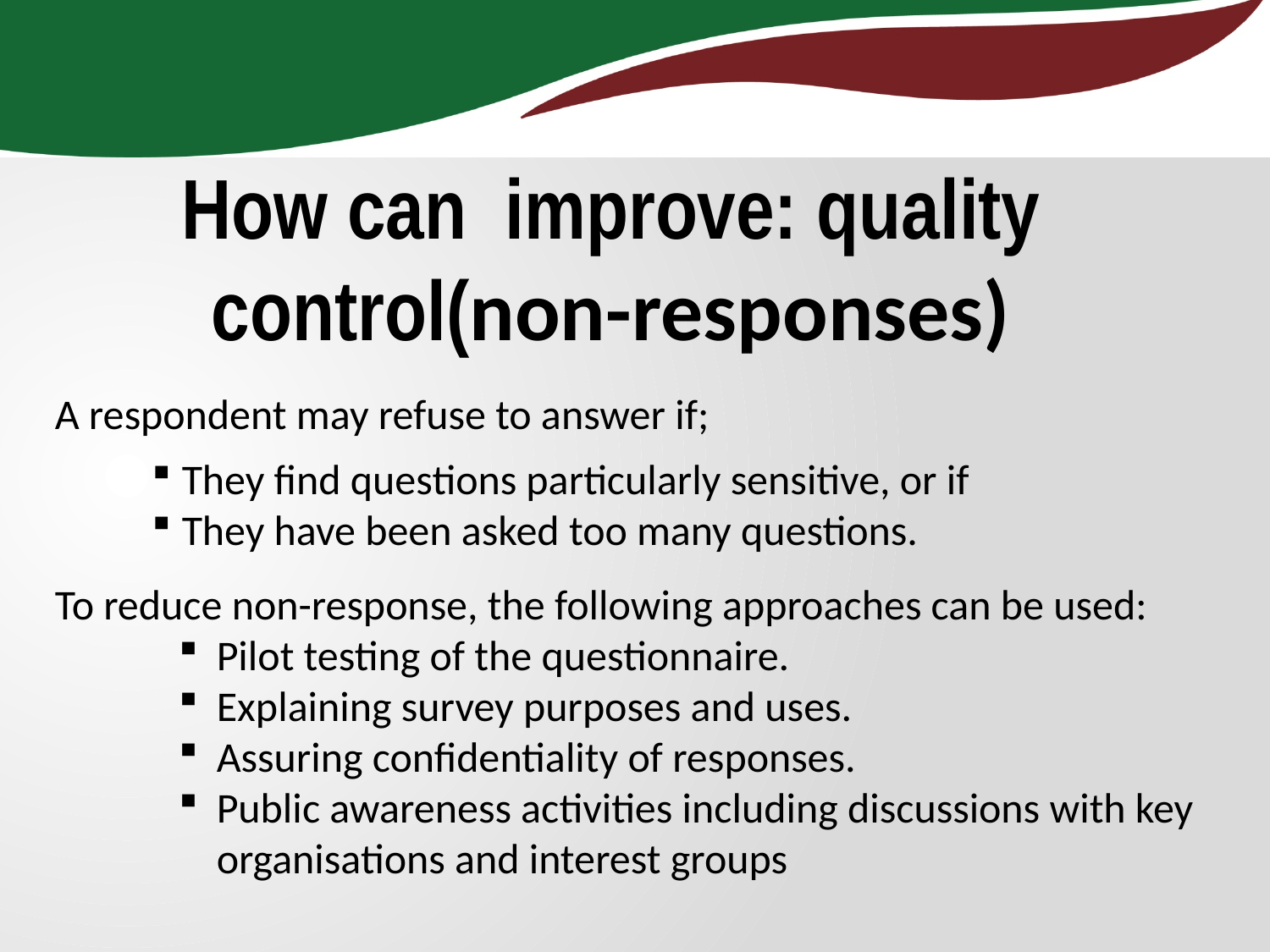

How can  improve: quality control(non-responses)
A respondent may refuse to answer if;

They find questions particularly sensitive, or if
They have been asked too many questions.

To reduce non-response, the following approaches can be used:
Pilot testing of the questionnaire.
Explaining survey purposes and uses.
Assuring confidentiality of responses.
Public awareness activities including discussions with key organisations and interest groups